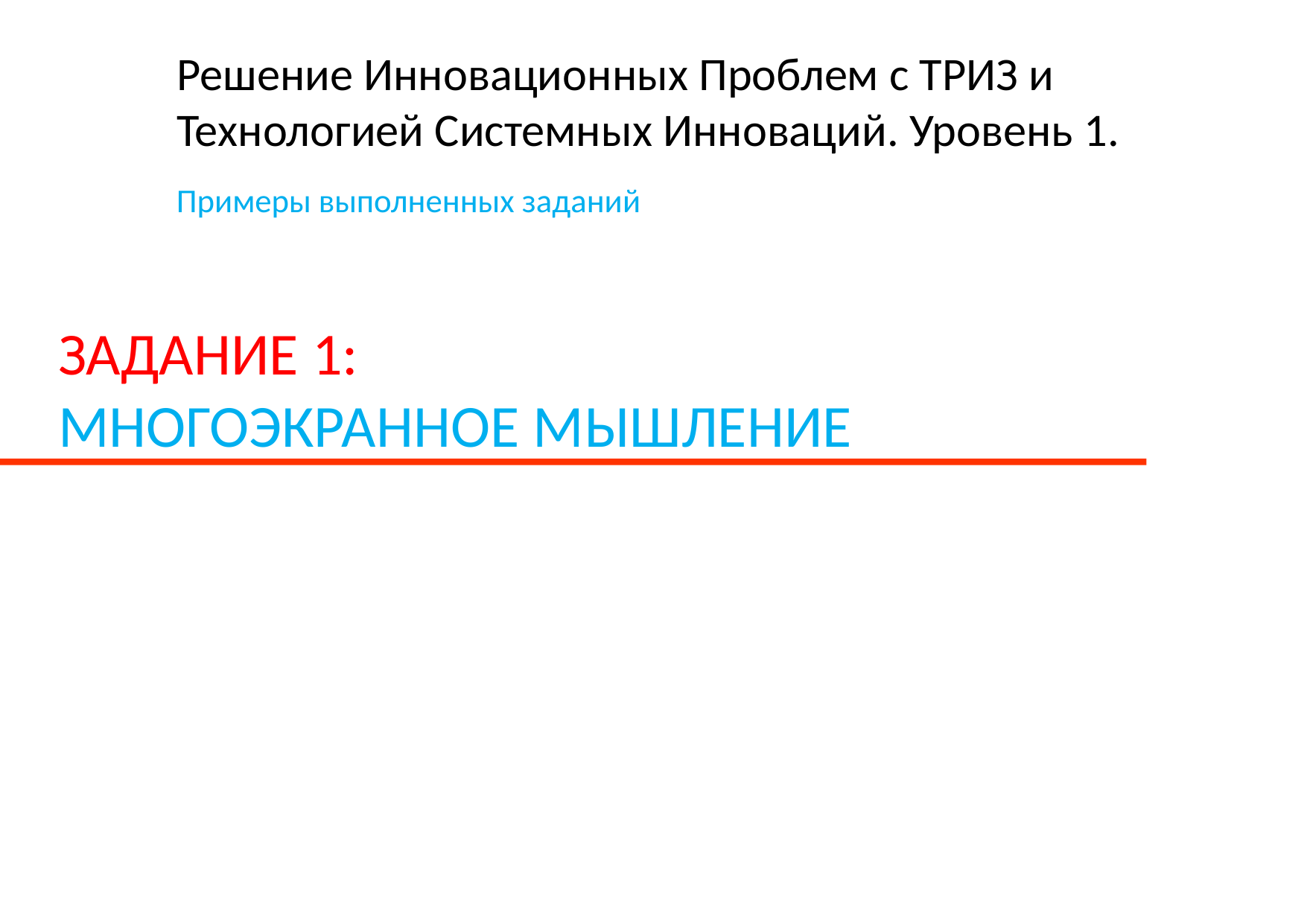

# Решение Инновационных Проблем с ТРИЗ и  Технологией Системных Инноваций. Уровень 1.
I	C	G
Примеры выполненных заданий
ЗАДАНИЕ 1:
МНОГОЭКРАННОЕ МЫШЛЕНИЕ